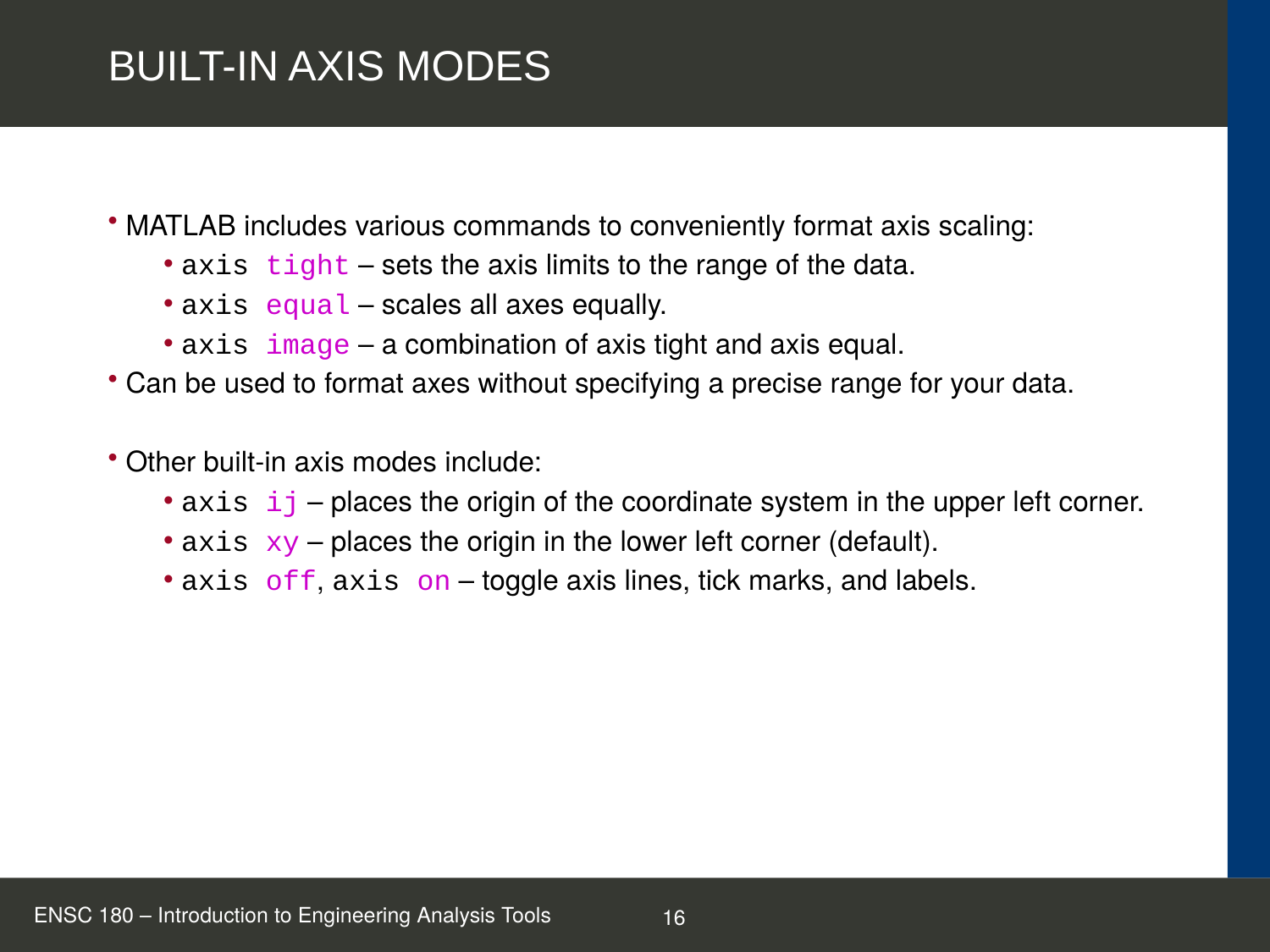

# BUILT-IN AXIS MODES
 MATLAB includes various commands to conveniently format axis scaling:
 axis tight – sets the axis limits to the range of the data.
 axis equal – scales all axes equally.
 axis image – a combination of axis tight and axis equal.
 Can be used to format axes without specifying a precise range for your data.

 Other built-in axis modes include:
 axis ij – places the origin of the coordinate system in the upper left corner.
 axis xy – places the origin in the lower left corner (default).
 axis off, axis on – toggle axis lines, tick marks, and labels.

ENSC 180 – Introduction to Engineering Analysis Tools